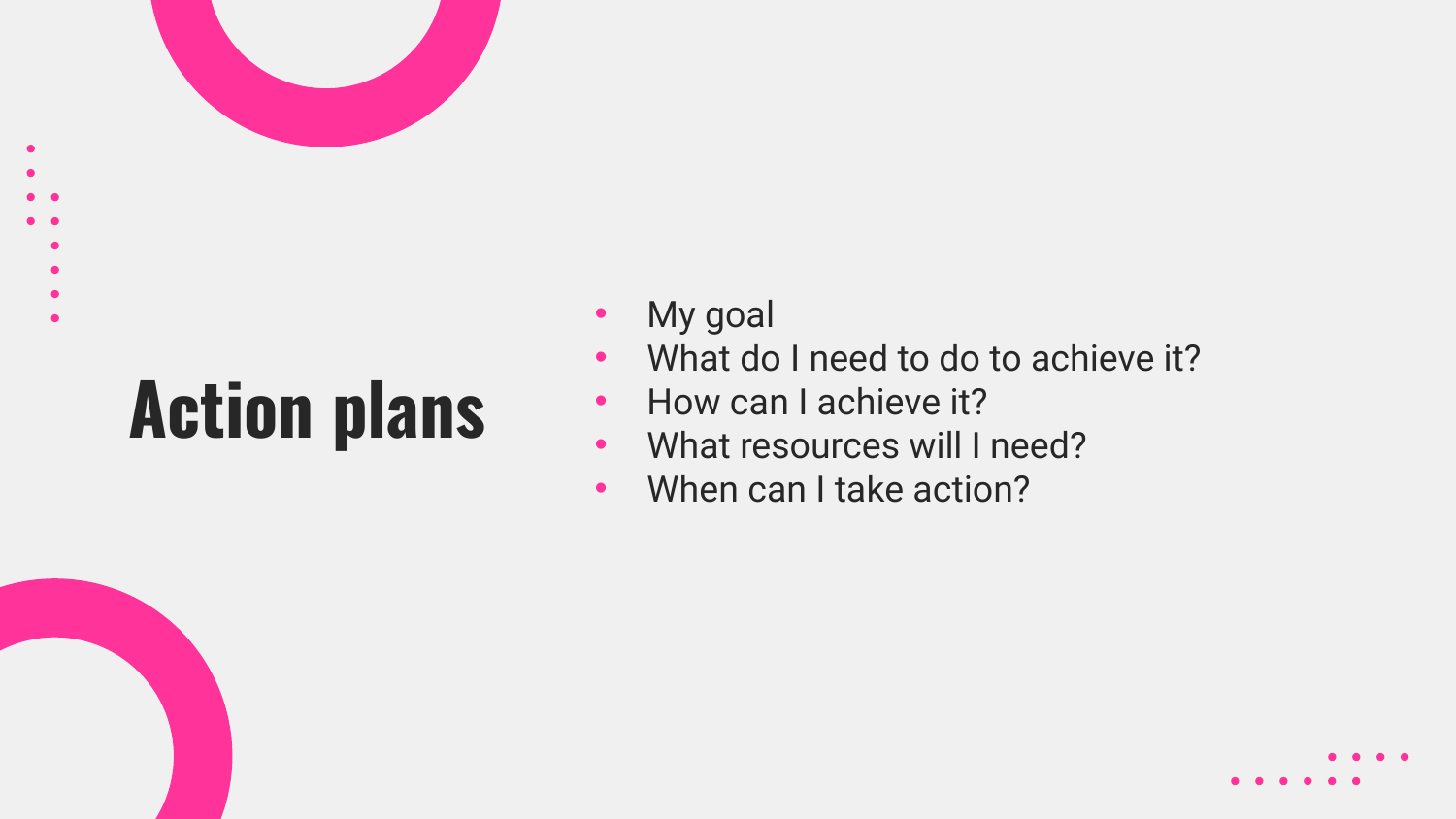

My goal
What do I need to do to achieve it?
How can I achieve it?
What resources will I need?
When can I take action?
Action plans